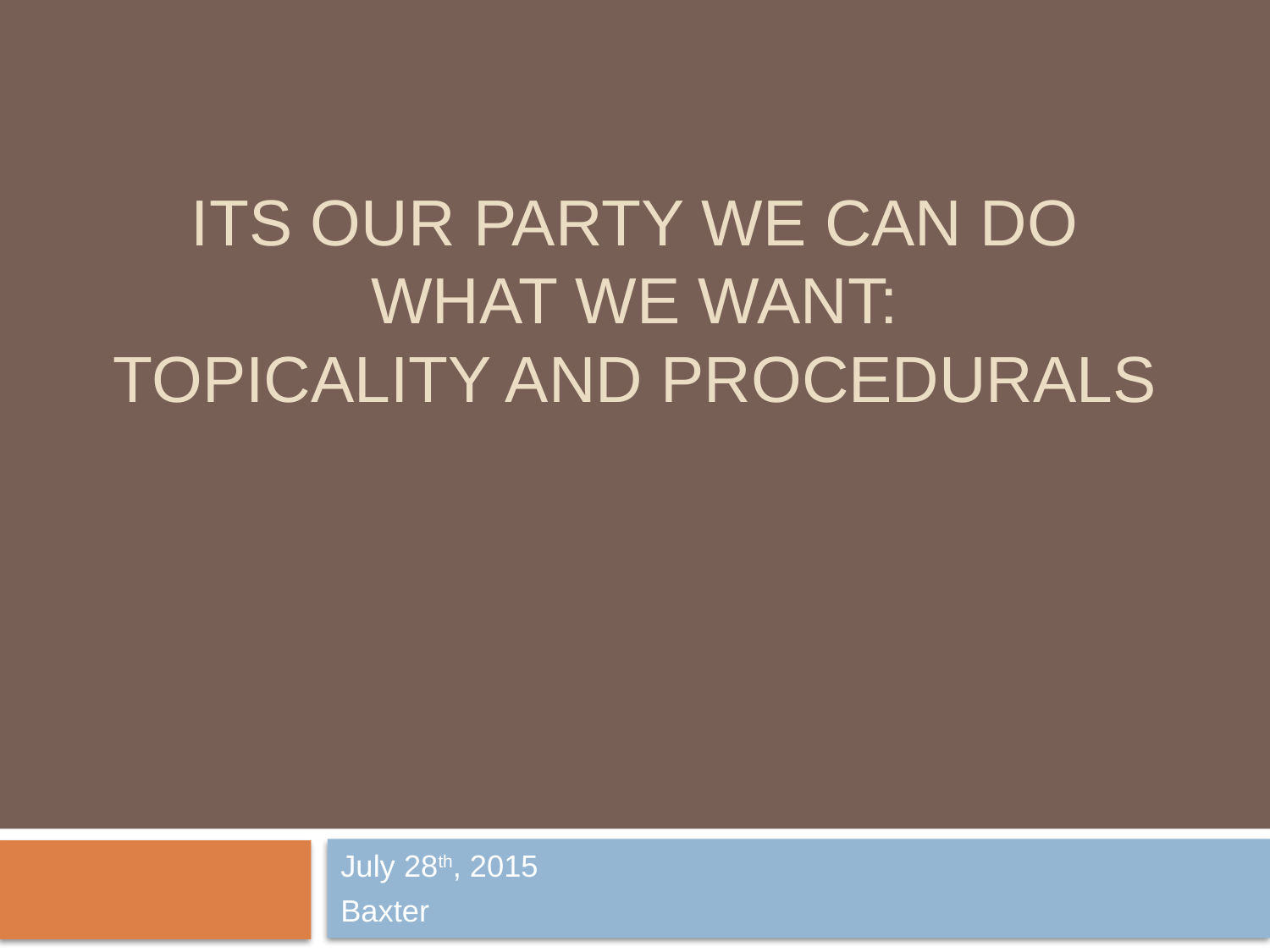

# Its Our Party We Can Do What We Want: Topicality and Procedurals
July 28th, 2015
Baxter